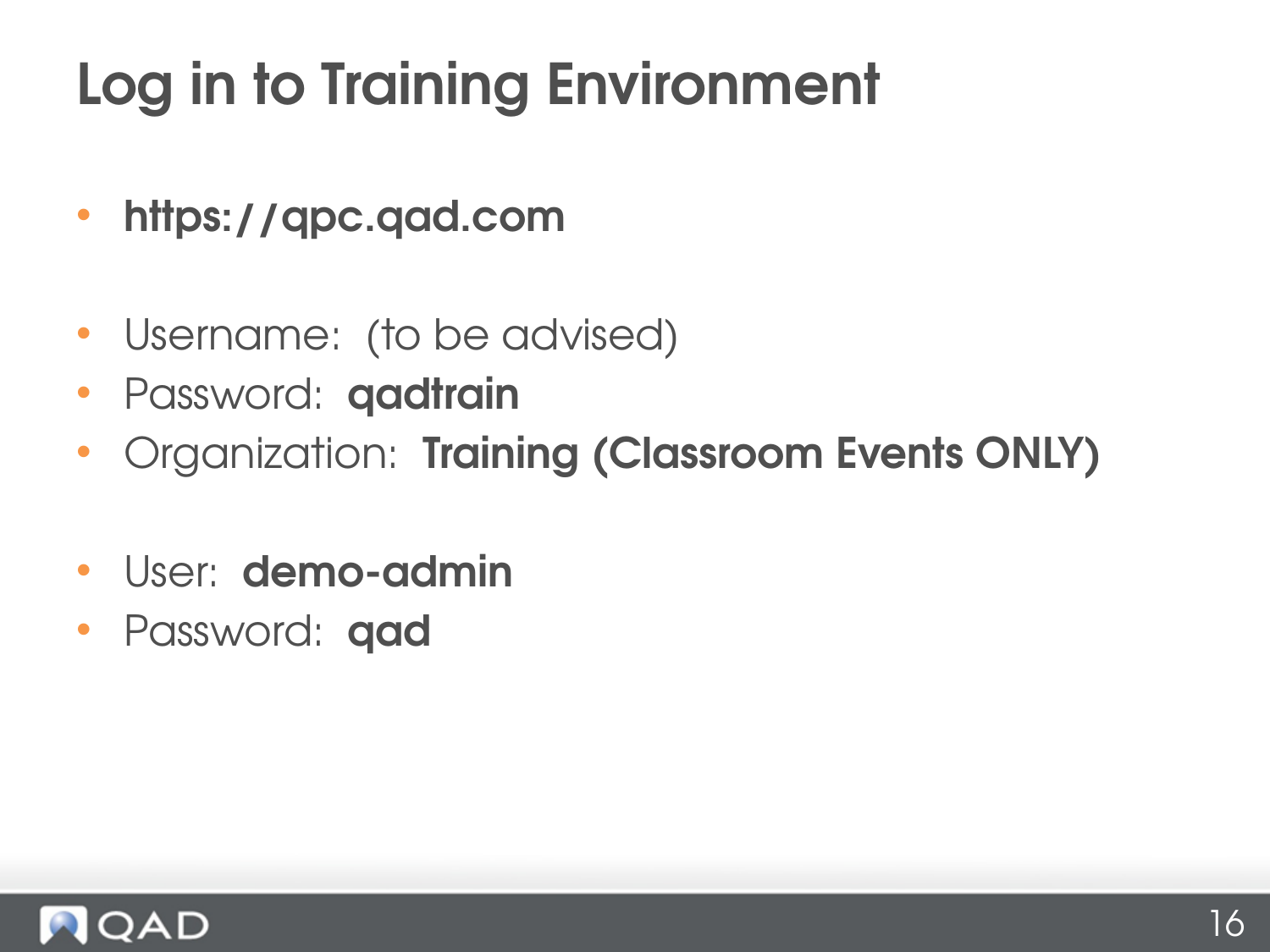

# Log in to Training Environment
https://qpc.qad.com

Username:  (to be advised)
Password:  qadtrain
Organization:  Training (Classroom Events ONLY)

User:  demo-admin
Password:  qad

16